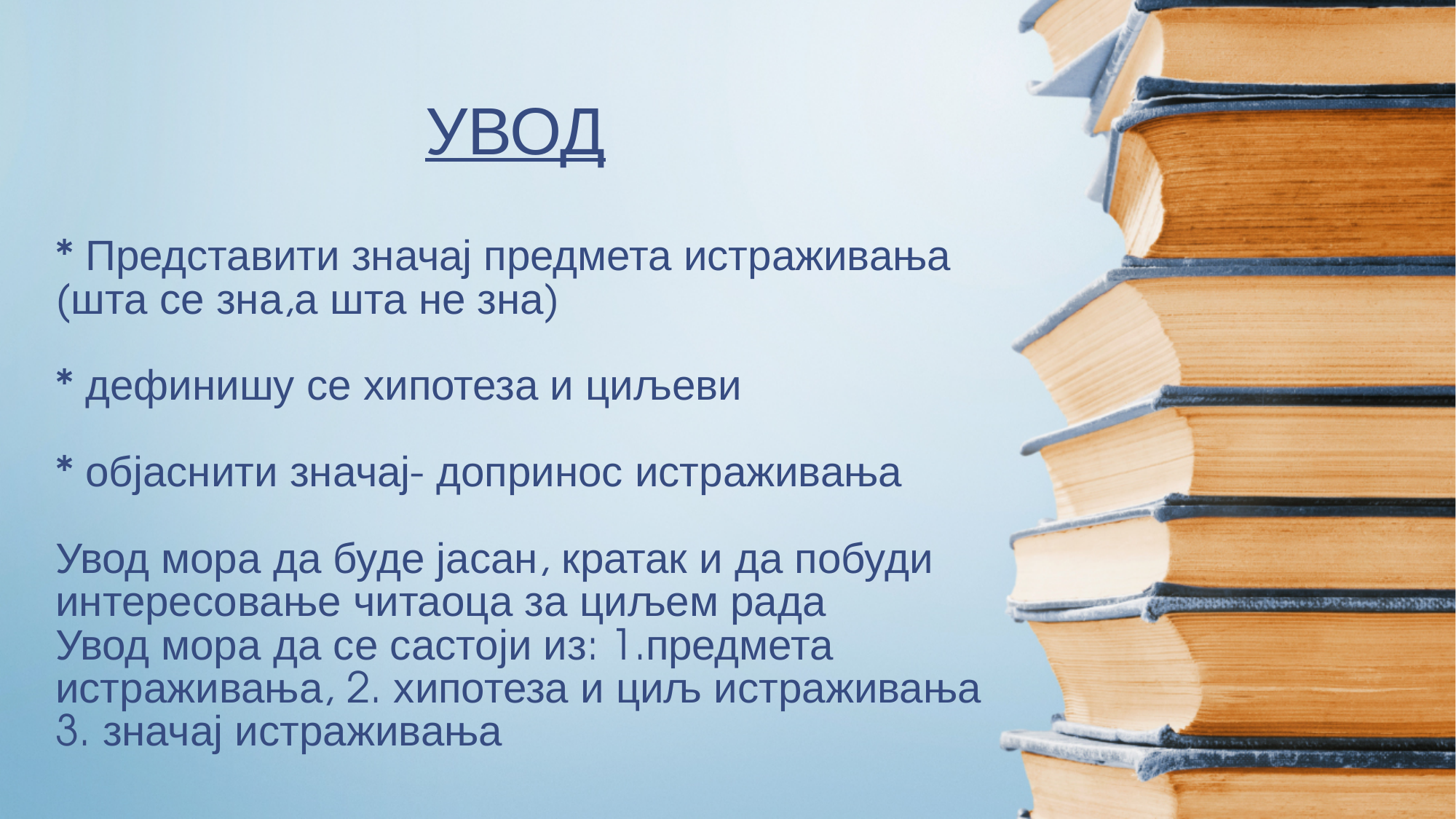

УВОД
# * Представити значај предмета истраживања (шта се зна,а шта не зна) * дефинишу се хипотеза и циљеви * објаснити значај- допринос истраживања Увод мора да буде јасан, кратак и да побуди интересовање читаоца за циљем рада Увод мора да се састоји из: 1.предмета истраживања, 2. хипотеза и циљ истраживања 3. значај истраживања